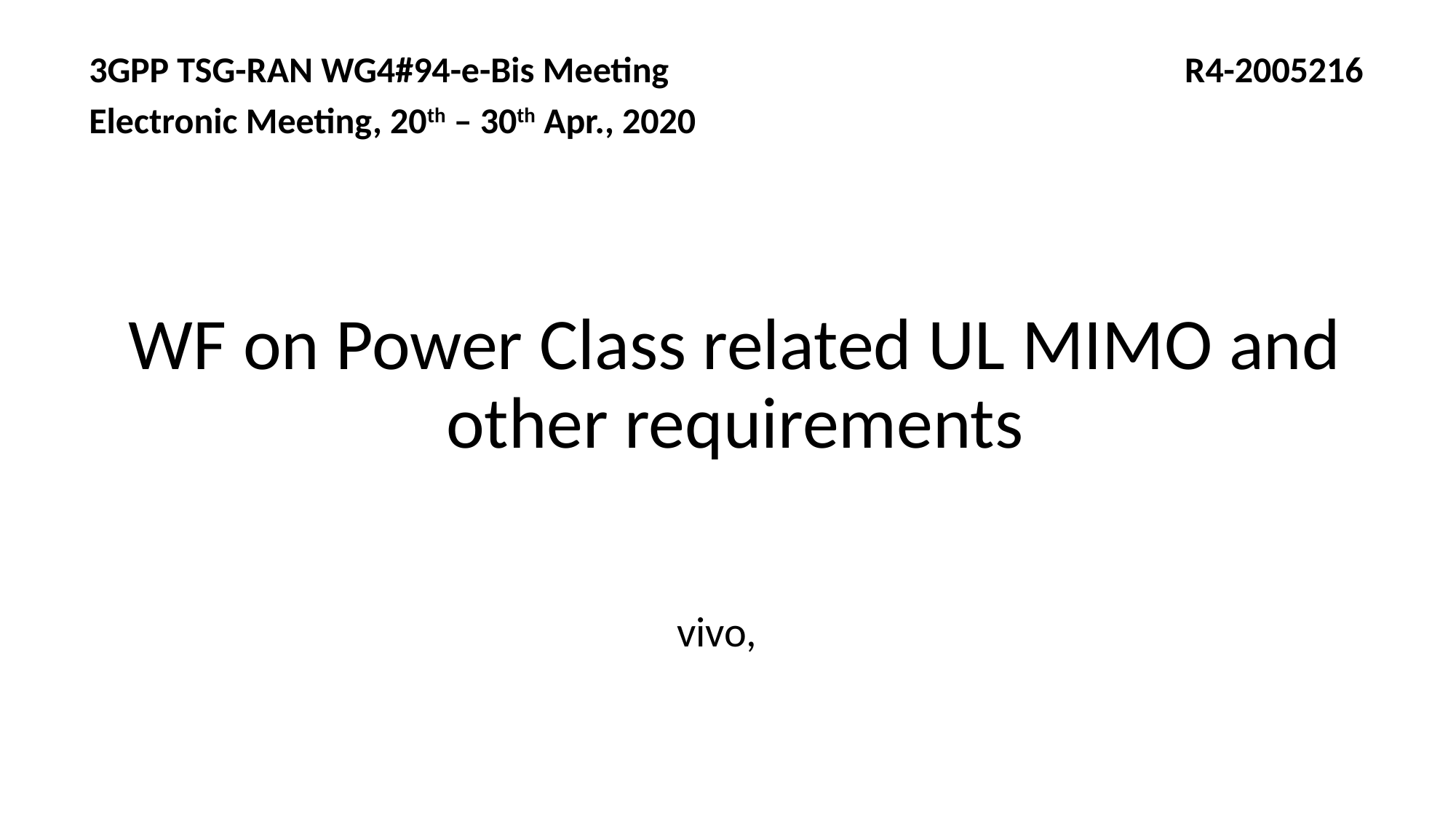

3GPP TSG-RAN WG4#94-e-Bis Meeting                                                               R4-2005216
Electronic Meeting, 20th – 30th Apr., 2020
# WF on Power Class related UL MIMO and other requirements
vivo,